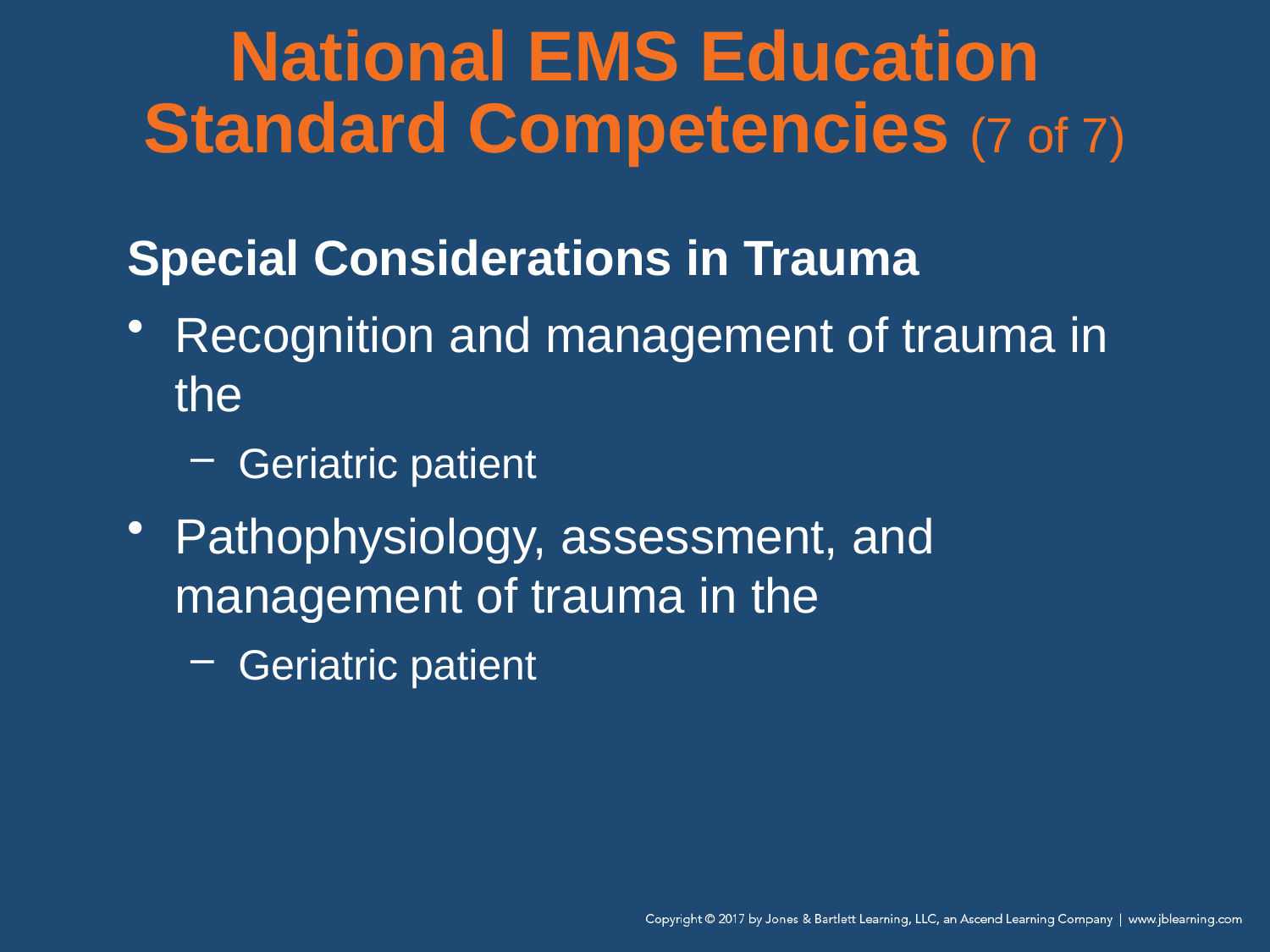

# National EMS Education Standard Competencies (7 of 7)
Special Considerations in Trauma
Recognition and management of trauma in the
Geriatric patient
Pathophysiology, assessment, and management of trauma in the
Geriatric patient